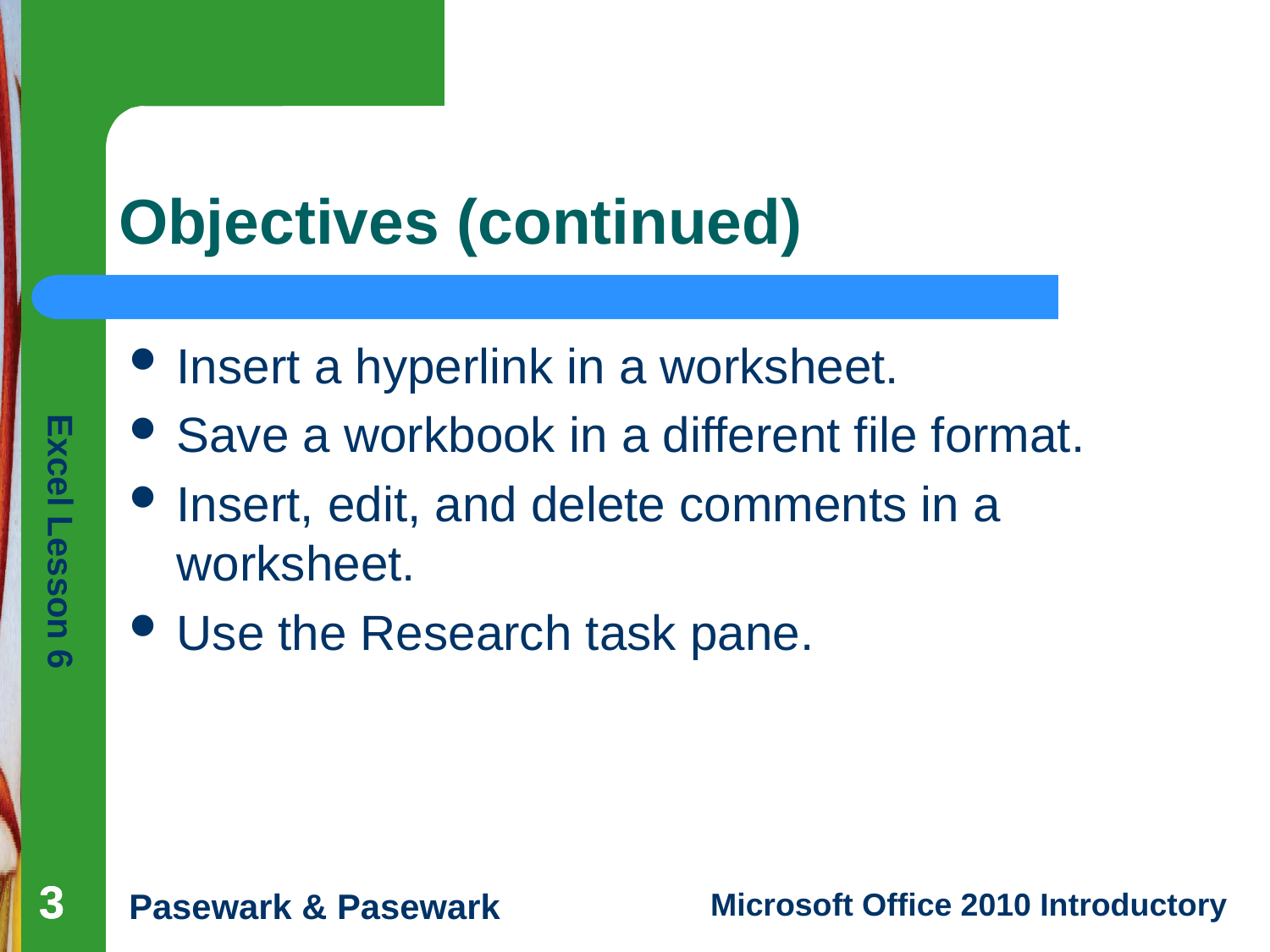

# Objectives (continued)
Insert a hyperlink in a worksheet.
Save a workbook in a different file format.
Insert, edit, and delete comments in a worksheet.
Use the Research task pane.
3
3
3